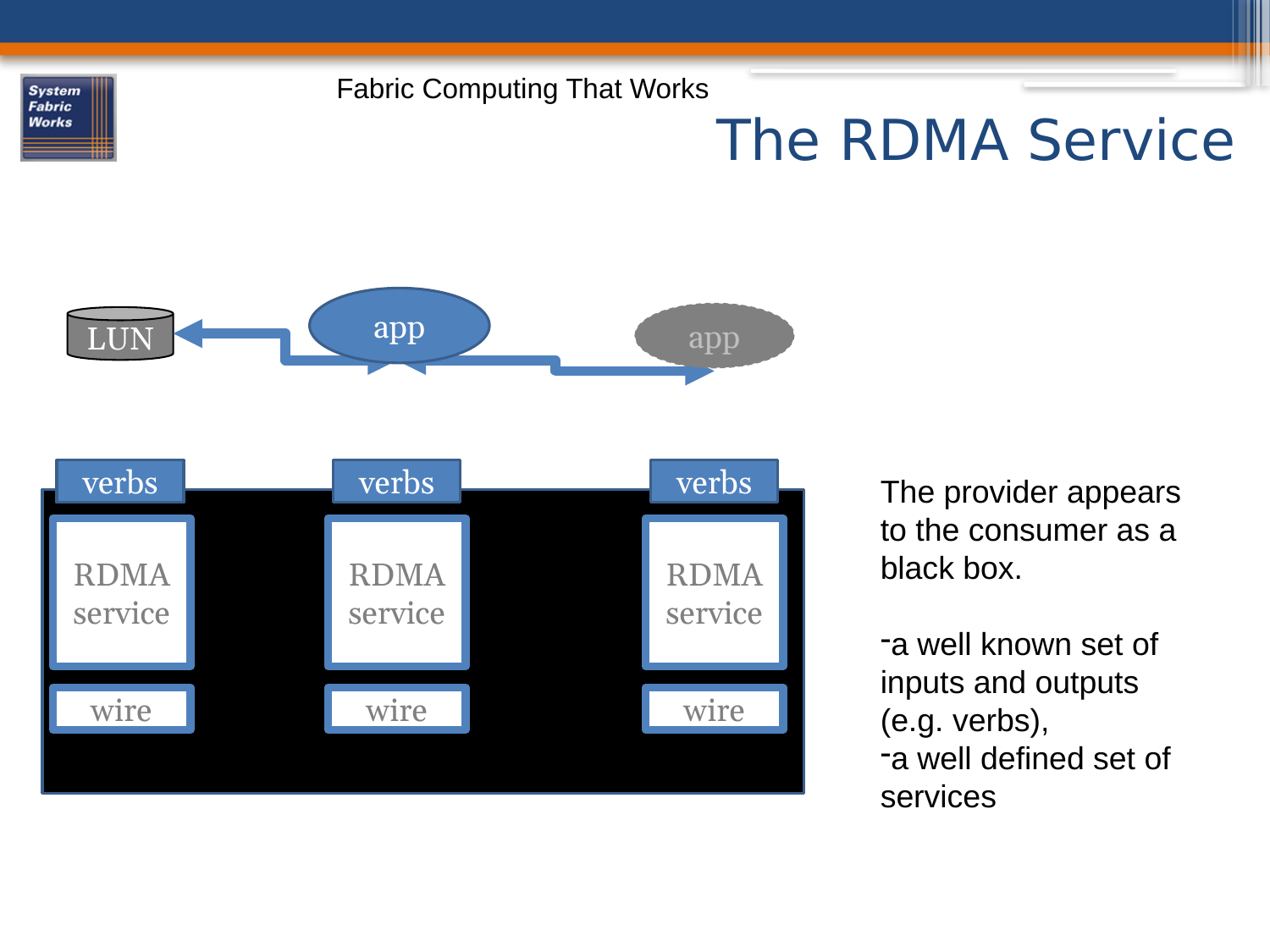

# The RDMA Service
app
app
LUN
verbs
verbs
verbs
The provider appears to the consumer as a black box.

a well known set of inputs and outputs (e.g. verbs),
a well defined set of services

RDMA service
RDMA service
RDMA service
wire
wire
wire